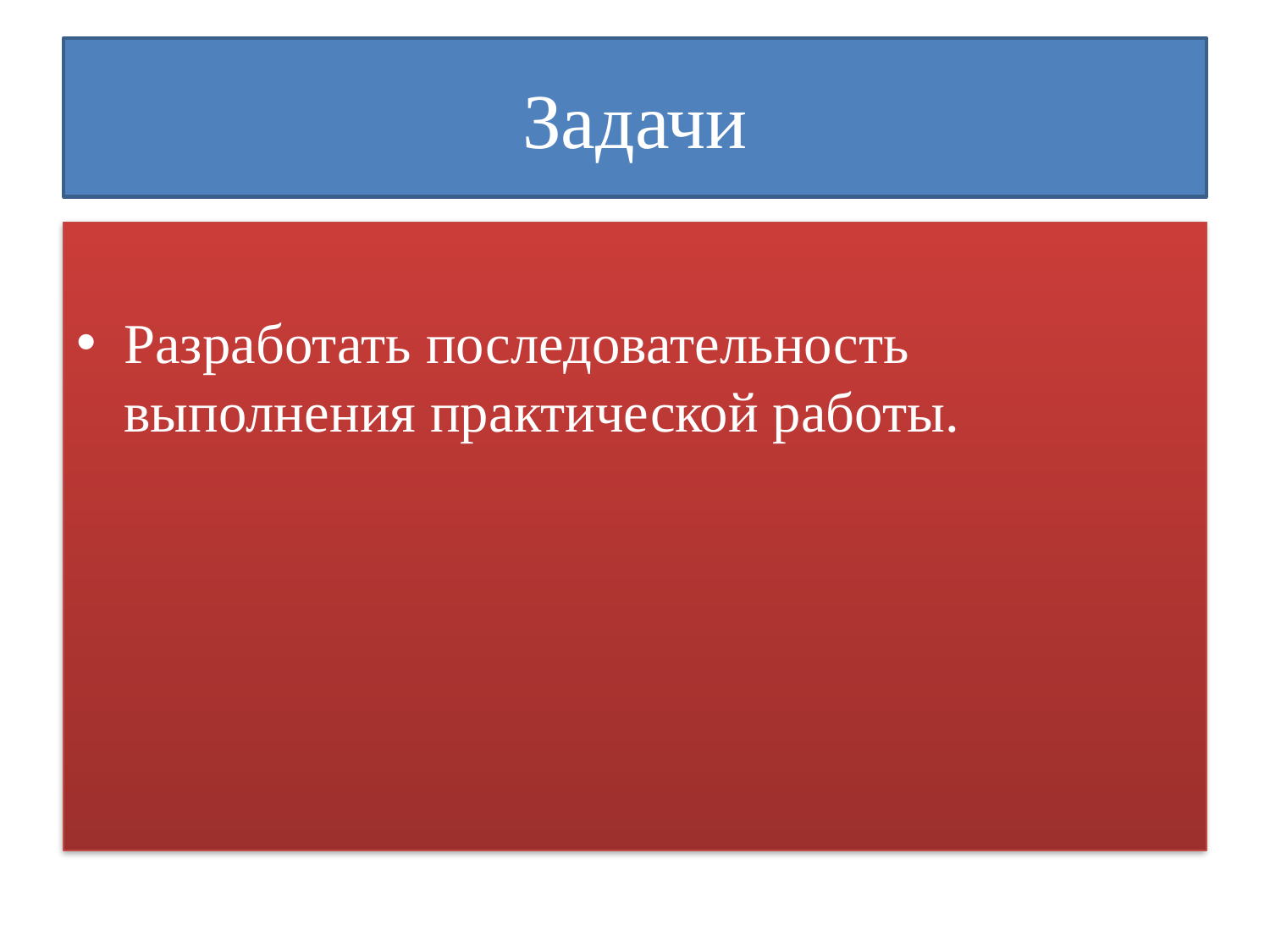

# Задачи

Разработать последовательность выполнения практической работы.